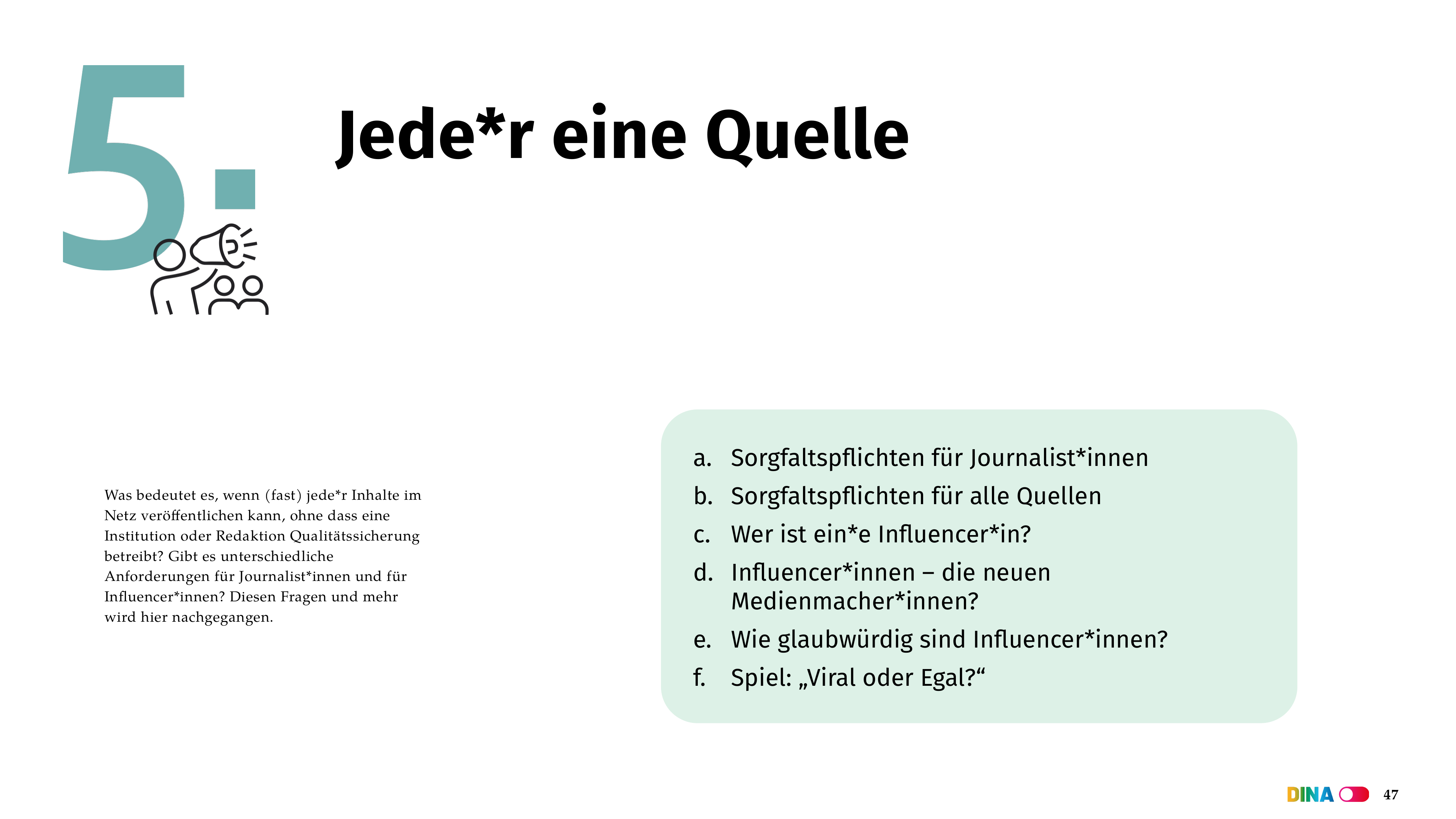

# Jede*r eine Quelle
Sorgfaltspflichten für Journalist*innen
Sorgfaltspflichten für alle Quellen
Wer ist ein*e Influencer*in?
Influencer*innen – die neuen Medienmacher*innen?
Wie glaubwürdig sind Influencer*innen?
Spiel: „Viral oder Egal?“
Was bedeutet es, wenn (fast) jede*r Inhalte im Netz veröffentlichen kann, ohne dass eine Institution oder Redaktion Qualitätssicherung betreibt? Gibt es unterschiedliche Anforderungen für Journalist*innen und für Influencer*innen? Diesen Fragen und mehr wird hier nachgegangen.
47